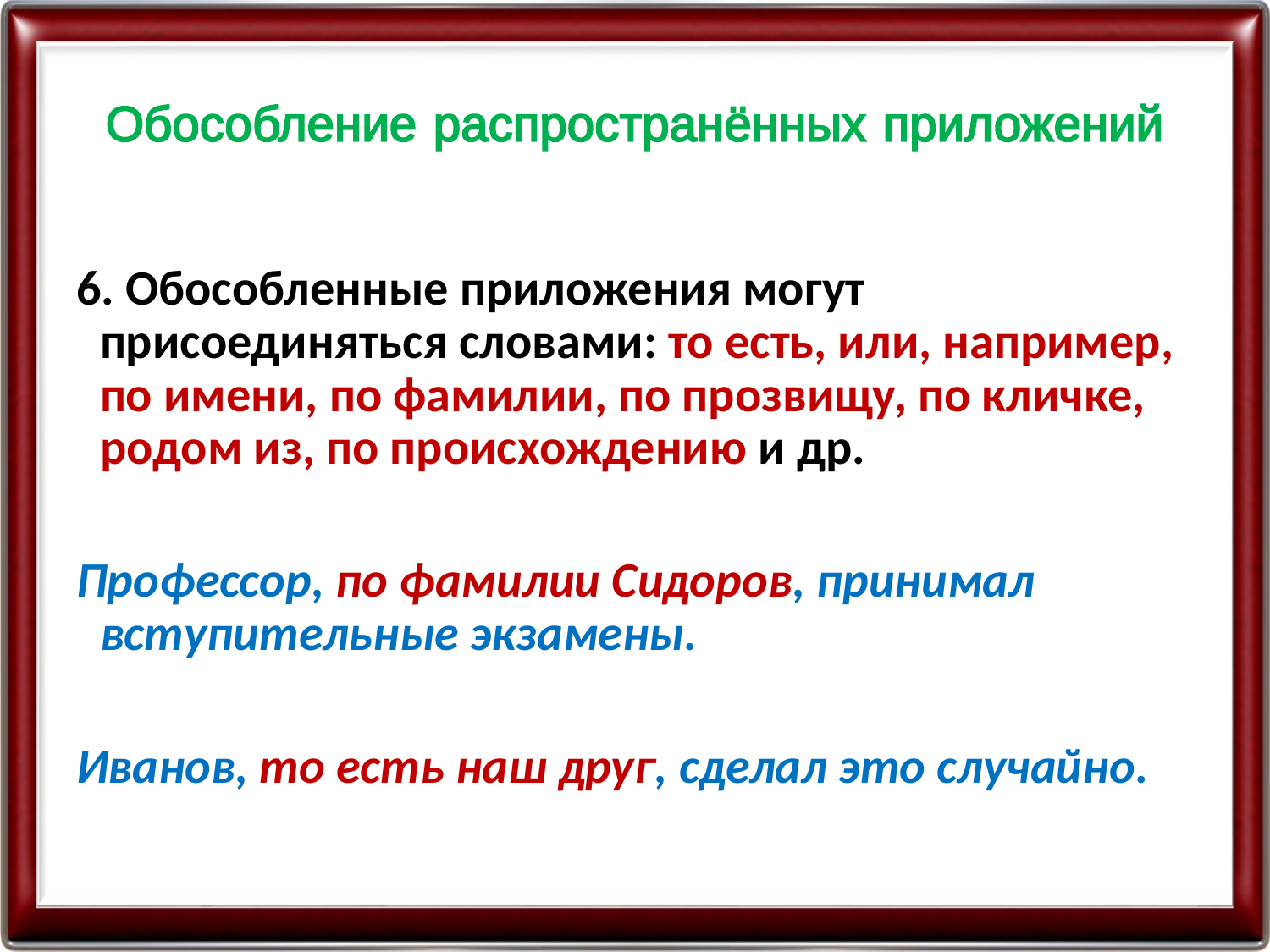

# Обособление распространённых приложений
6. Обособленные приложения могут присоединяться словами: то есть, или, например, по имени, по фамилии, по прозвищу, по кличке, родом из, по происхождению и др.

Профессор, по фамилии Сидоров, принимал вступительные экзамены.

Иванов, то есть наш друг, сделал это случайно.